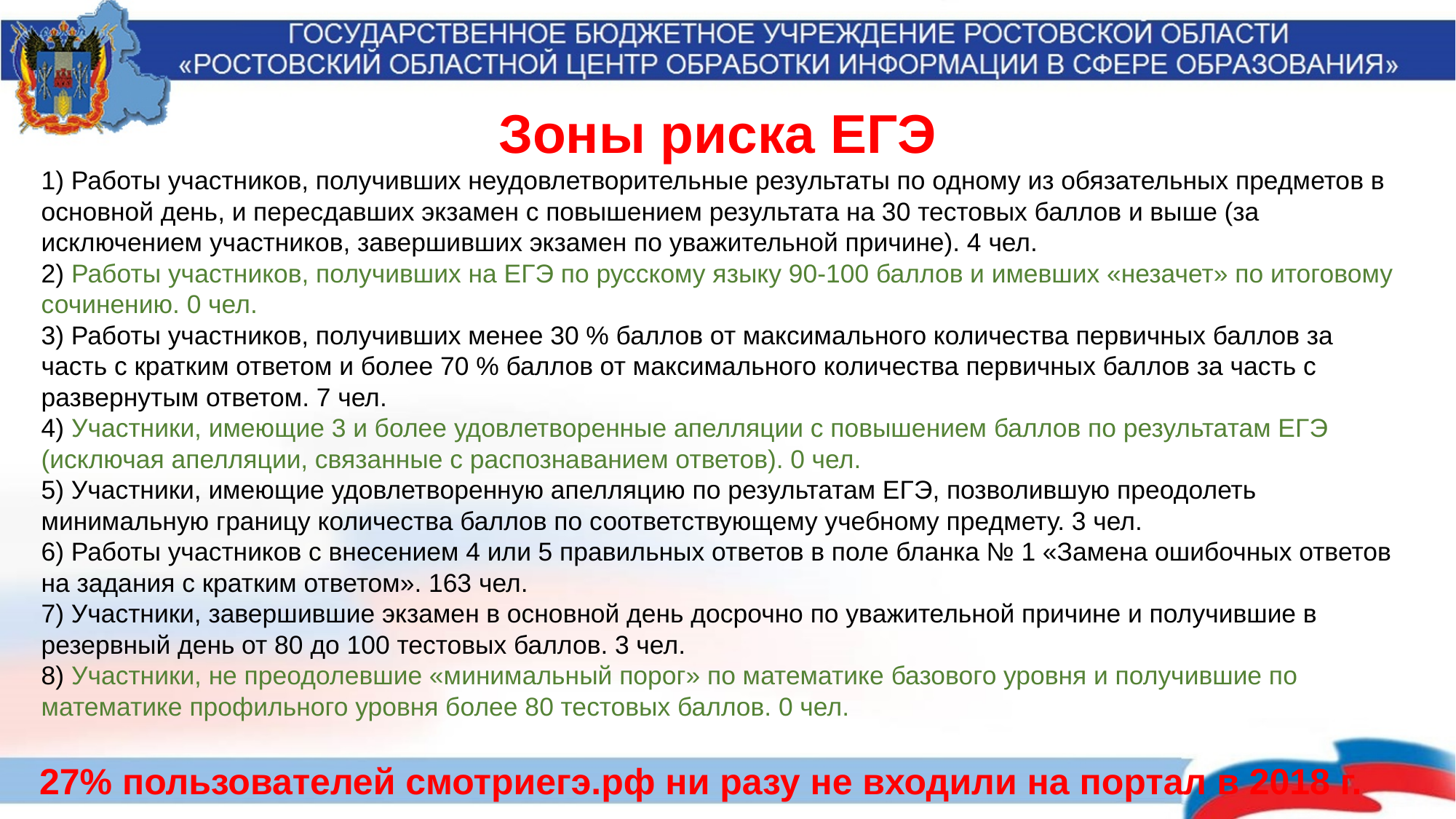

Зоны риска ЕГЭ
1) Работы участников, получивших неудовлетворительные результаты по одному из обязательных предметов в основной день, и пересдавших экзамен с повышением результата на 30 тестовых баллов и выше (за исключением участников, завершивших экзамен по уважительной причине). 4 чел.
2) Работы участников, получивших на ЕГЭ по русскому языку 90-100 баллов и имевших «незачет» по итоговому сочинению. 0 чел.
3) Работы участников, получивших менее 30 % баллов от максимального количества первичных баллов за часть с кратким ответом и более 70 % баллов от максимального количества первичных баллов за часть с развернутым ответом. 7 чел.
4) Участники, имеющие 3 и более удовлетворенные апелляции с повышением баллов по результатам ЕГЭ (исключая апелляции, связанные с распознаванием ответов). 0 чел.
5) Участники, имеющие удовлетворенную апелляцию по результатам ЕГЭ, позволившую преодолеть минимальную границу количества баллов по соответствующему учебному предмету. 3 чел.
6) Работы участников с внесением 4 или 5 правильных ответов в поле бланка № 1 «Замена ошибочных ответов на задания с кратким ответом». 163 чел.
7) Участники, завершившие экзамен в основной день досрочно по уважительной причине и получившие в резервный день от 80 до 100 тестовых баллов. 3 чел.
8) Участники, не преодолевшие «минимальный порог» по математике базового уровня и получившие по математике профильного уровня более 80 тестовых баллов. 0 чел.
27% пользователей смотриегэ.рф ни разу не входили на портал в 2018 г.